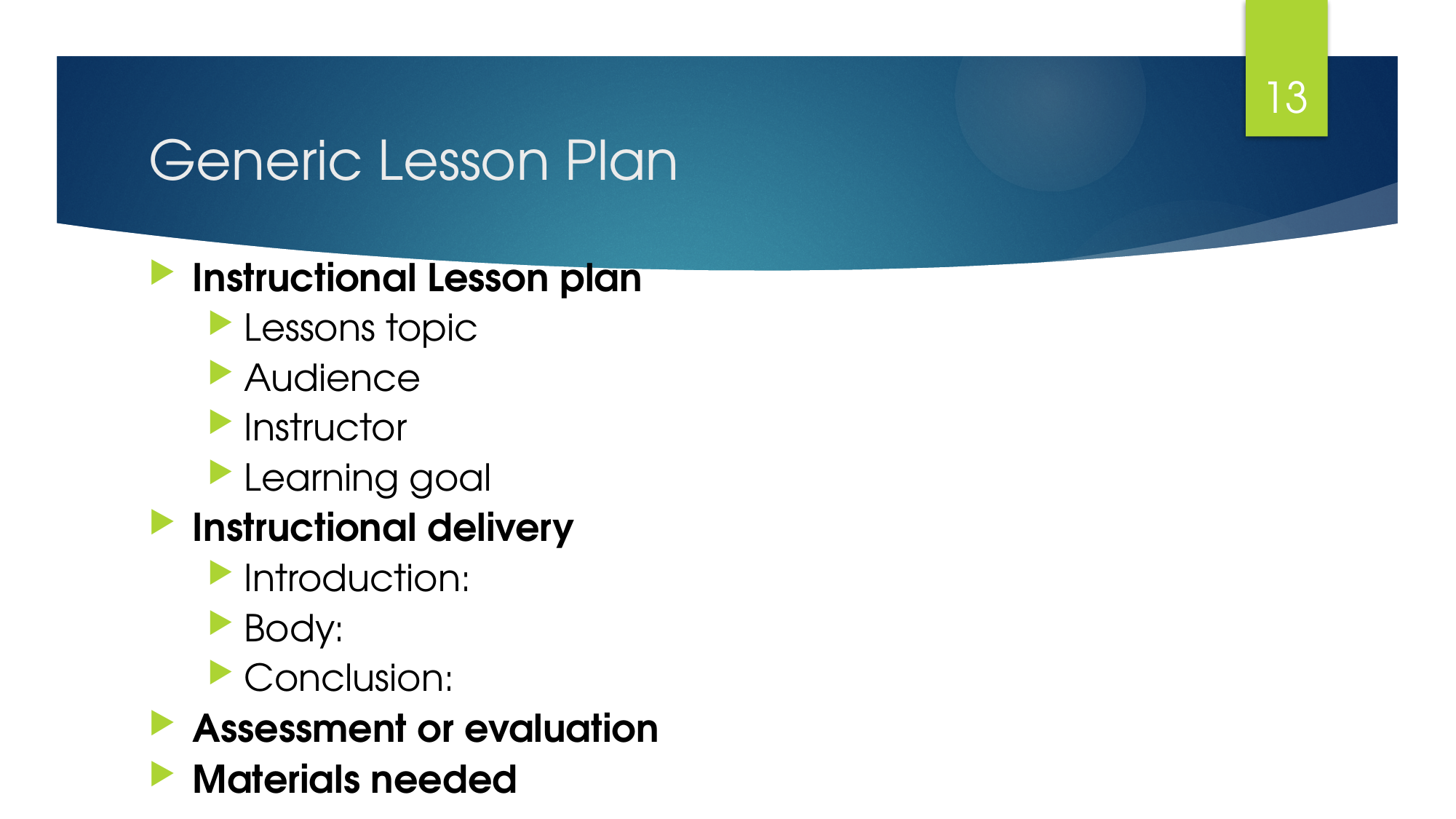

13
# Generic Lesson Plan
Instructional Lesson plan
Lessons topic
Audience
Instructor
Learning goal
Instructional delivery
Introduction:
Body:
Conclusion:
Assessment or evaluation
Materials needed